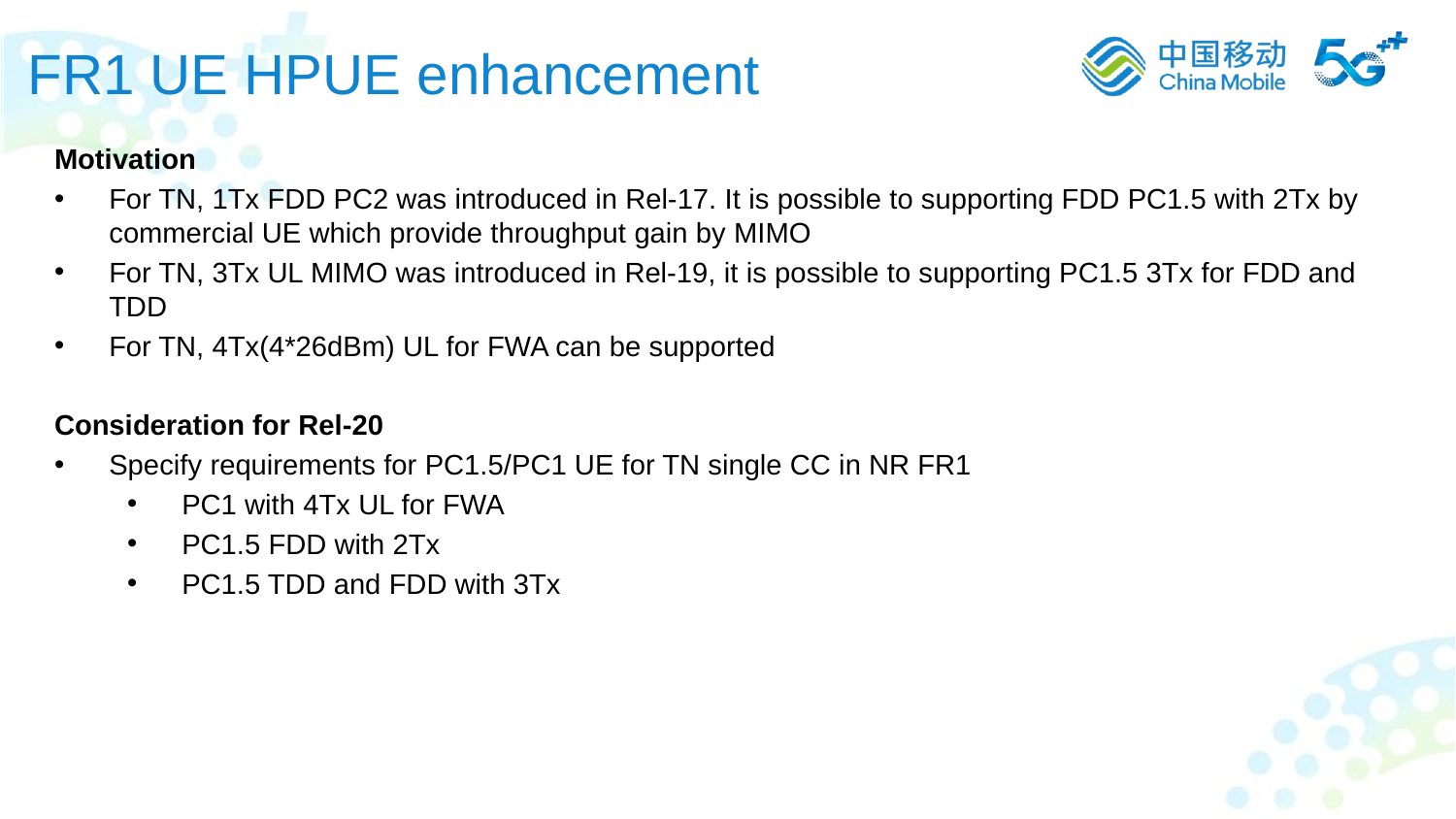

FR1 UE HPUE enhancement
Motivation
For TN, 1Tx FDD PC2 was introduced in Rel-17. It is possible to supporting FDD PC1.5 with 2Tx by commercial UE which provide throughput gain by MIMO
For TN, 3Tx UL MIMO was introduced in Rel-19, it is possible to supporting PC1.5 3Tx for FDD and TDD
For TN, 4Tx(4*26dBm) UL for FWA can be supported

Consideration for Rel-20
Specify requirements for PC1.5/PC1 UE for TN single CC in NR FR1
PC1 with 4Tx UL for FWA
PC1.5 FDD with 2Tx
PC1.5 TDD and FDD with 3Tx